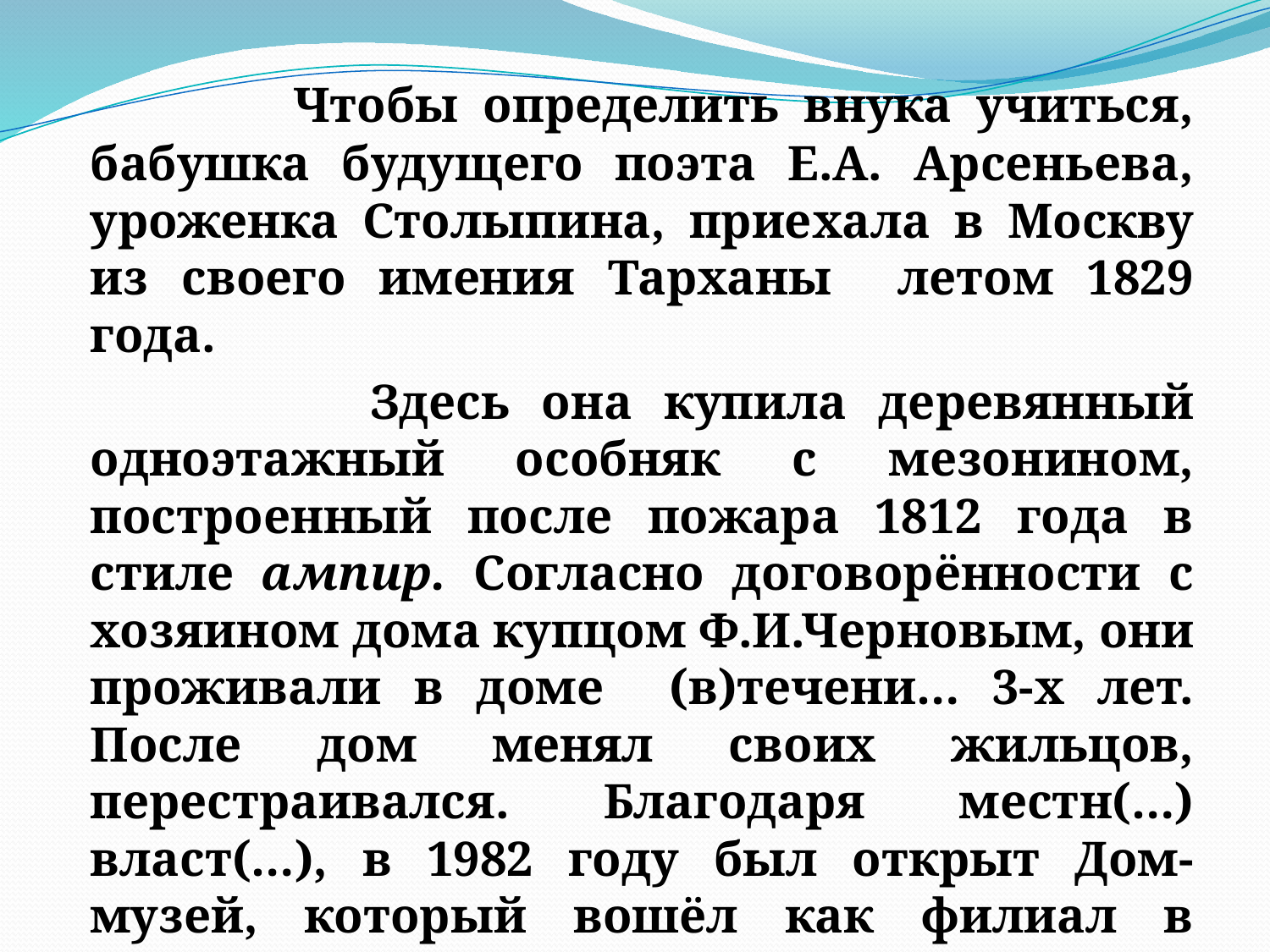

Чтобы определить внука учиться, бабушка будущего поэта Е.А. Арсеньева, уроженка Столыпина, приехала в Москву из своего имения Тарханы  летом 1829 года.
          Здесь она купила деревянный одноэтажный особняк с мезонином, построенный после пожара 1812 года в стиле ампир. Согласно договорённости с хозяином дома купцом Ф.И.Черновым, они проживали в доме  (в)течени… 3-х лет. После дом менял своих жильцов, перестраивался. Благодаря местн(…) власт(…), в 1982 году был открыт Дом-музей, который вошёл как филиал в состав Государственного Литературного музея.